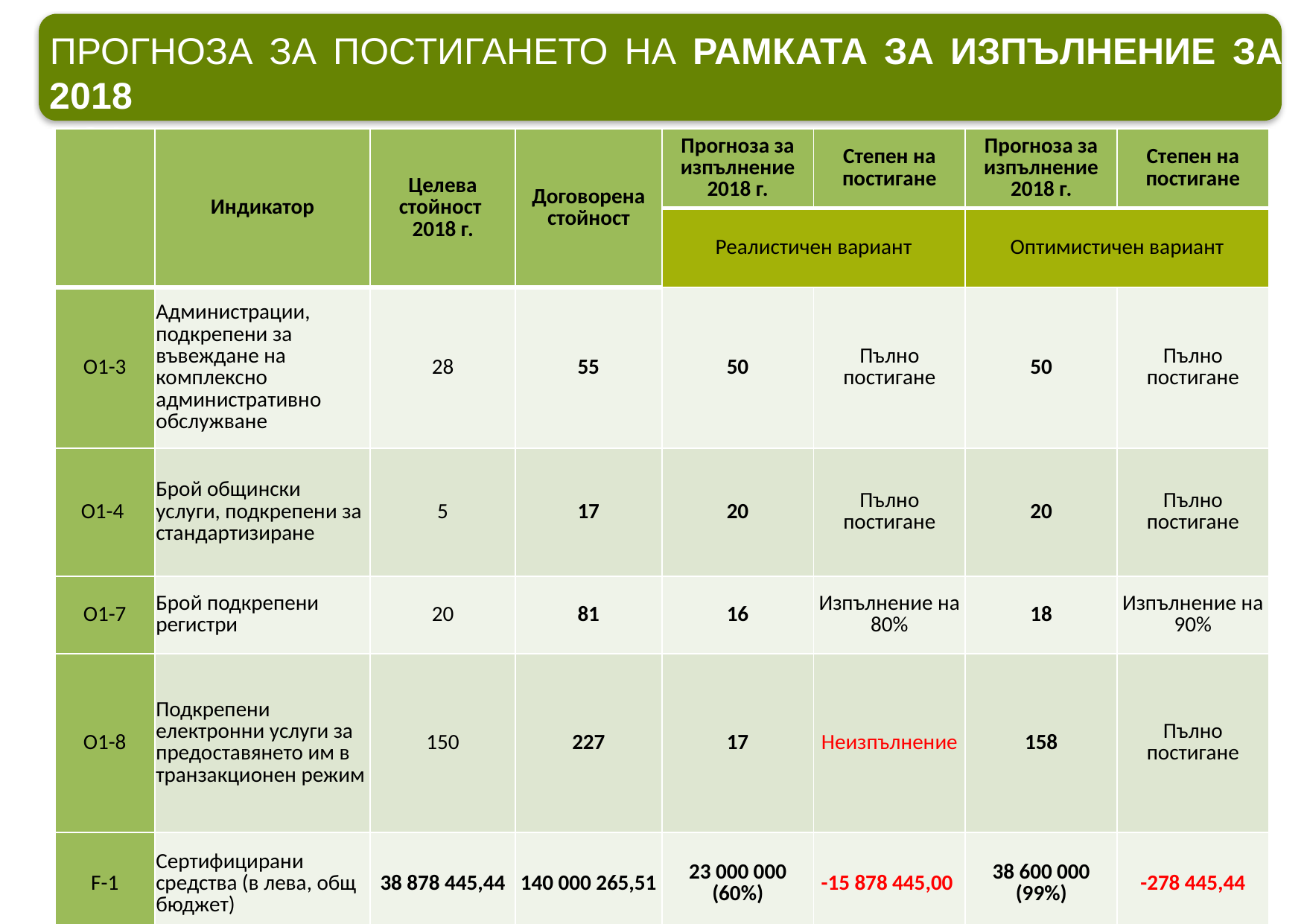

ПРОГНОЗА ЗА ПОСТИГАНЕТО НА РАМКАТА ЗА ИЗПЪЛНЕНИЕ ЗА 2018
ПО1
|  | Индикатор | Целева стойност 2018 г. | Договорена стойност | Прогноза за изпълнение 2018 г. | Степен на постигане | Прогноза за изпълнение 2018 г. | Степен на постигане |
| --- | --- | --- | --- | --- | --- | --- | --- |
|  |  |  |  | Реалистичен вариант |  | Оптимистичен вариант |  |
| О1-3 | Администрации, подкрепени за въвеждане на комплексно административно обслужване | 28 | 55 | 50 | Пълно постигане | 50 | Пълно постигане |
| О1-4 | Брой общински услуги, подкрепени за стандартизиране | 5 | 17 | 20 | Пълно постигане | 20 | Пълно постигане |
| О1-7 | Брой подкрепени регистри | 20 | 81 | 16 | Изпълнение на 80% | 18 | Изпълнение на 90% |
| О1-8 | Подкрепени електронни услуги за предоставянето им в транзакционен режим | 150 | 227 | 17 | Неизпълнение | 158 | Пълно постигане |
| F-1 | Сертифицирани средства (в лева, общ бюджет) | 38 878 445,44 | 140 000 265,51 | 23 000 000 (60%) | -15 878 445,00 | 38 600 000 (99%) | -278 445,44 |